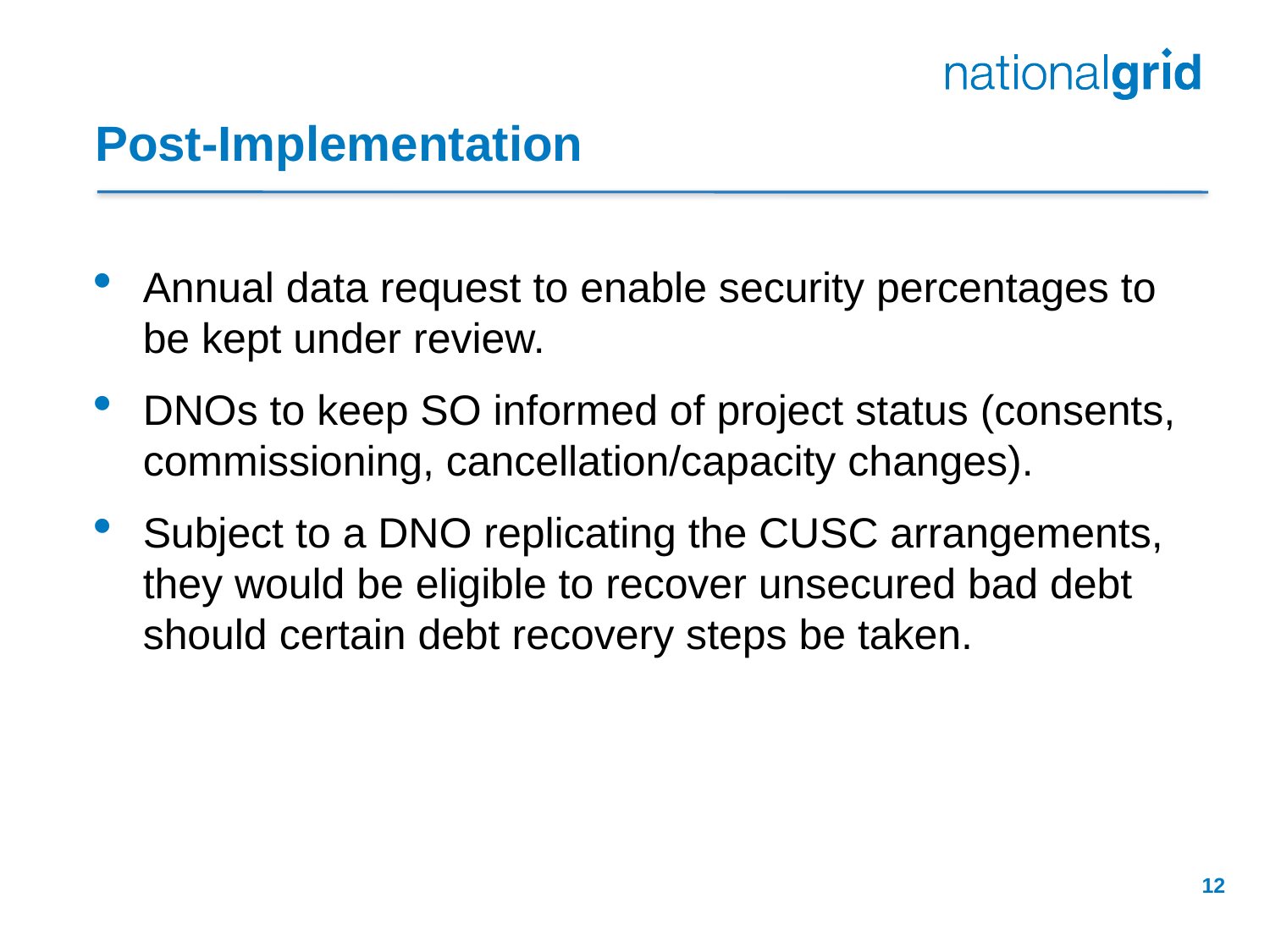

# Post-Implementation

Annual data request to enable security percentages to be kept under review.
DNOs to keep SO informed of project status (consents, commissioning, cancellation/capacity changes).
Subject to a DNO replicating the CUSC arrangements, they would be eligible to recover unsecured bad debt should certain debt recovery steps be taken.

12